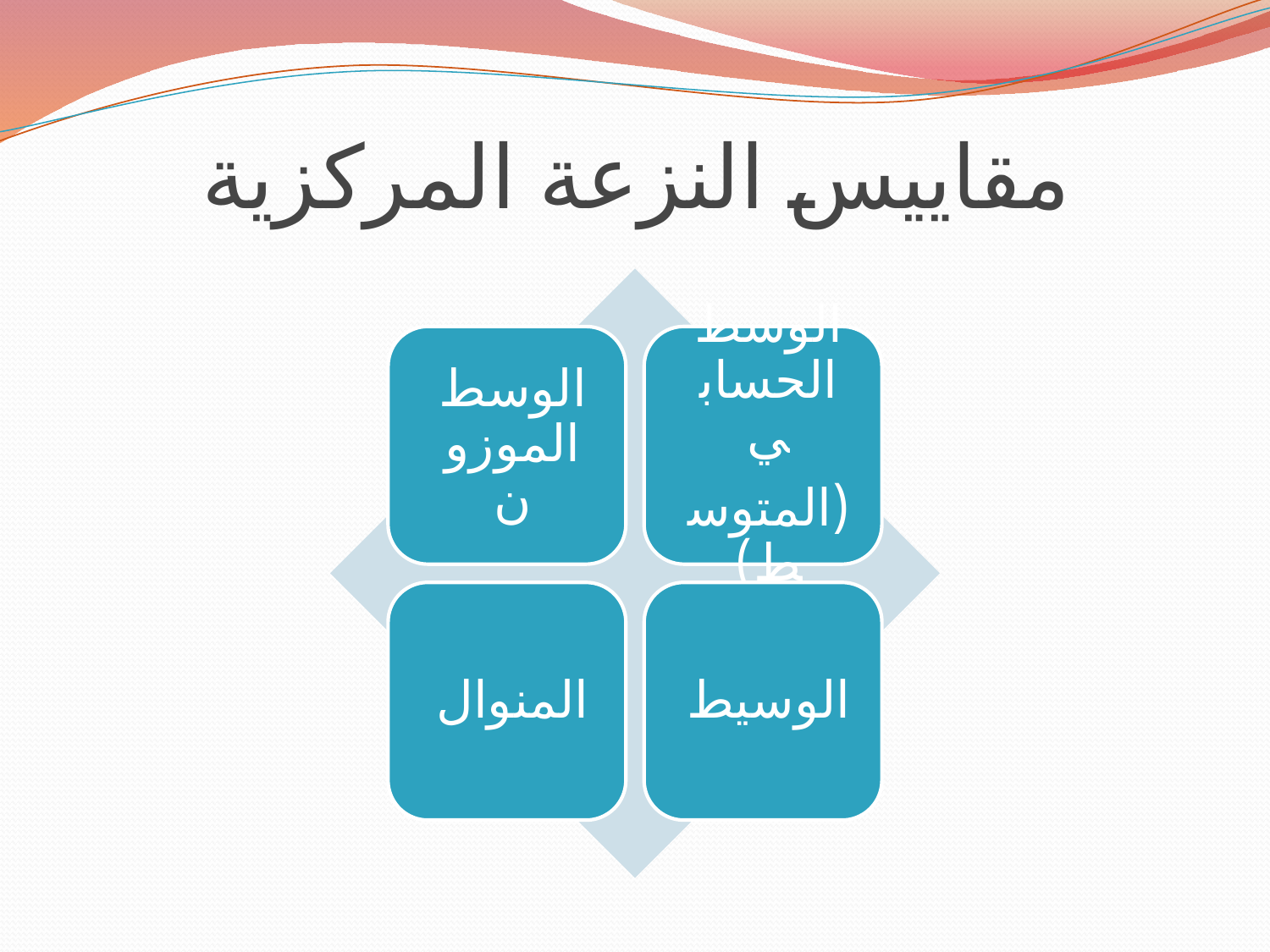

# مقاييس النزعة المركزية
الوسط الموزون
الوسط الحسابي
(المتوسط)
المنوال
الوسيط